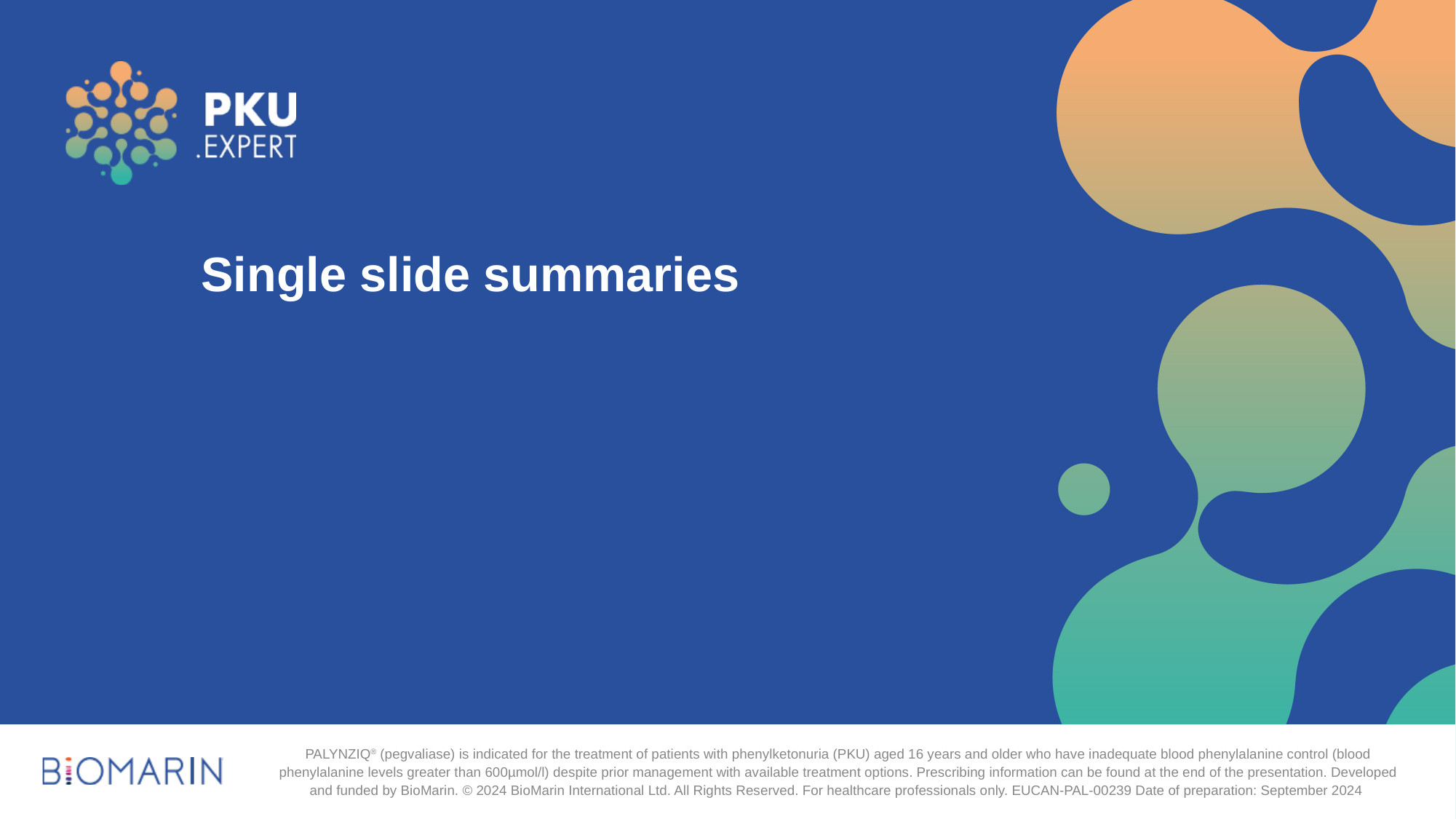

# Single slide summaries

PALYNZIQ® (pegvaliase) is indicated for the treatment of patients with phenylketonuria (PKU) aged 16 years and older who have inadequate blood phenylalanine control (blood phenylalanine levels greater than 600µmol/l) despite prior management with available treatment options. Prescribing information can be found at the end of the presentation. Developed and funded by BioMarin. © 2024 BioMarin International Ltd. All Rights Reserved. For healthcare professionals only. EUCAN-PAL-00239 Date of preparation: September 2024